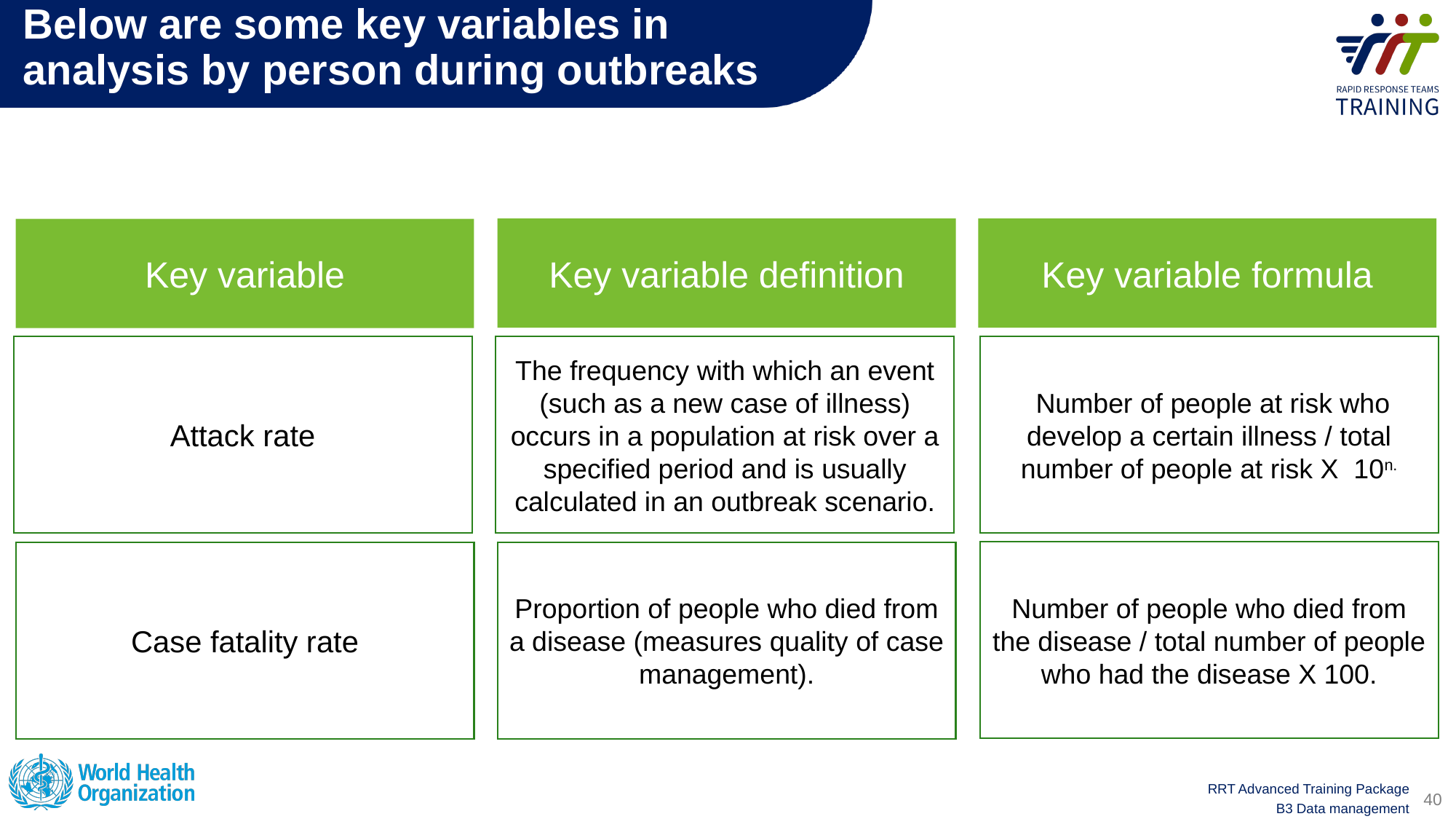

Below are some key variables in analysis by person during outbreaks

Key variable definition

Key variable formula

Key variable

Attack rate

The frequency with which an event (such as a new case of illness) occurs in a population at risk over a specified period and is usually calculated in an outbreak scenario.

 Number of people at risk who develop a certain illness / total number of people at risk X  10n.

Number of people who died from the disease / total number of people who had the disease X 100.

Case fatality rate

Proportion of people who died from a disease (measures quality of case management).